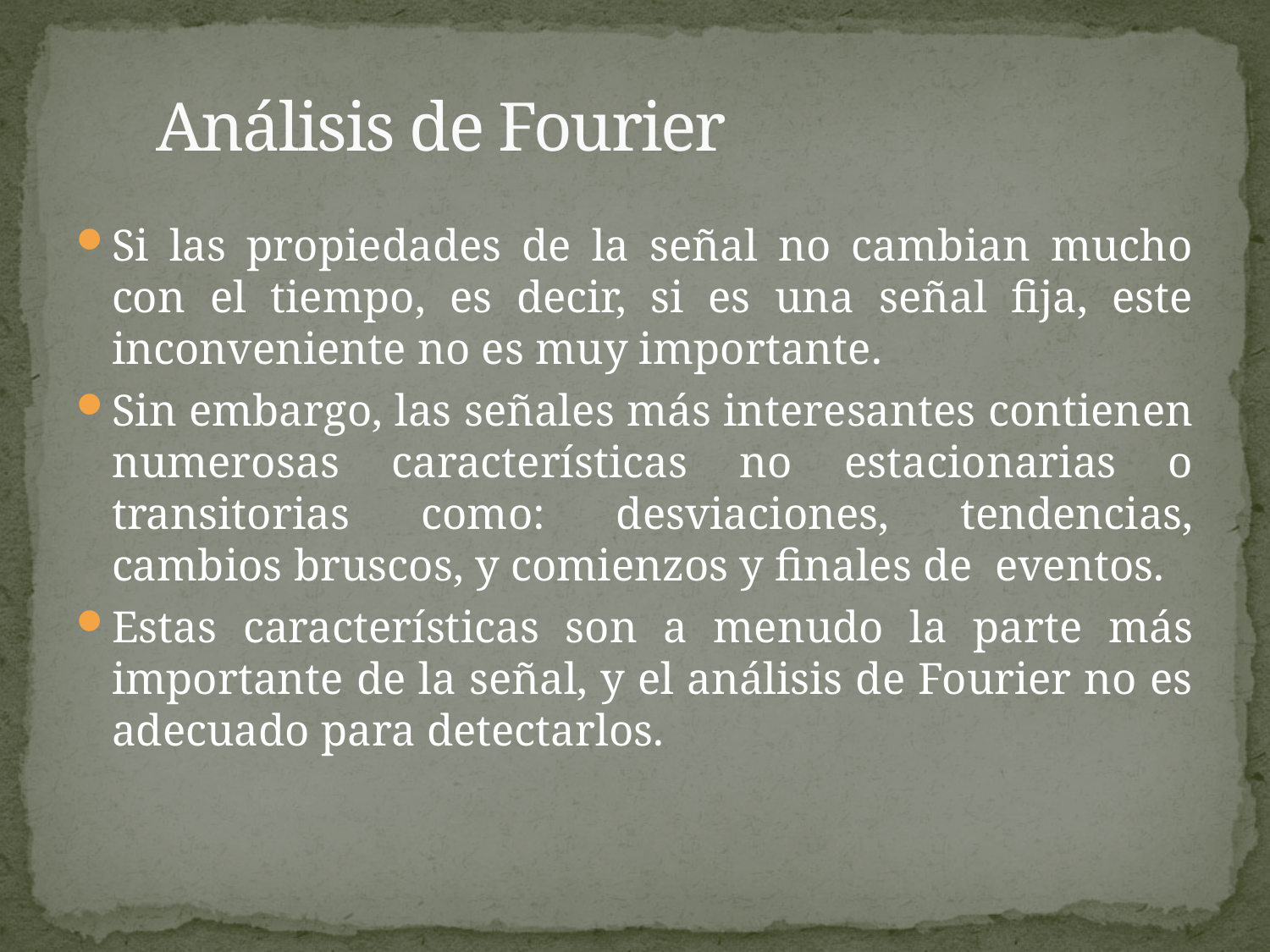

# Análisis de Fourier
Si las propiedades de la señal no cambian mucho con el tiempo, es decir, si es una señal fija, este inconveniente no es muy importante.
Sin embargo, las señales más interesantes contienen numerosas características no estacionarias o transitorias como: desviaciones, tendencias, cambios bruscos, y comienzos y finales de  eventos.
Estas características son a menudo la parte más importante de la señal, y el análisis de Fourier no es adecuado para detectarlos.